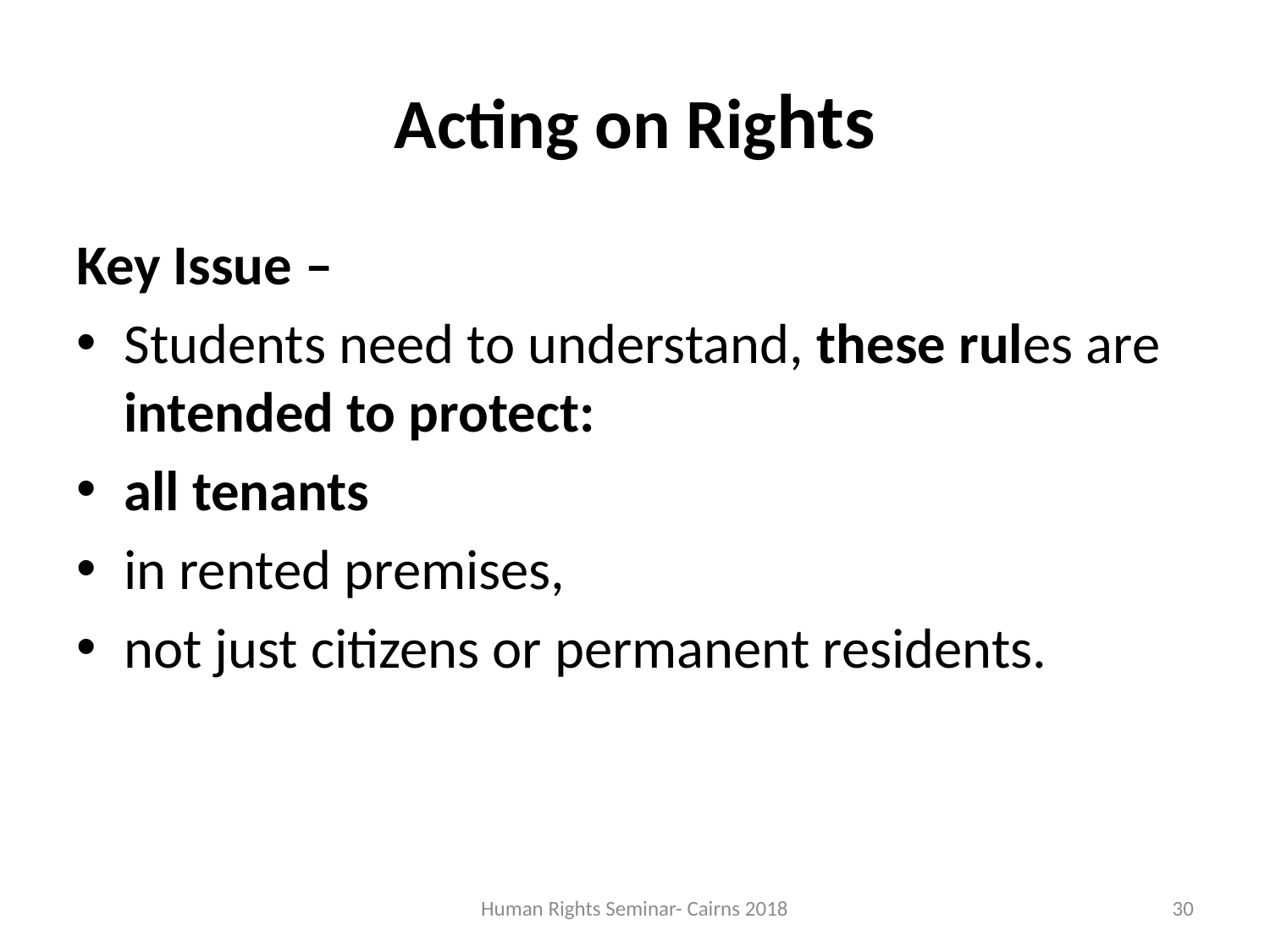

# Acting on Rights
Key Issue –
Students need to understand, these rules are intended to protect:
all tenants
in rented premises,
not just citizens or permanent residents.

Human Rights Seminar- Cairns 2018
30